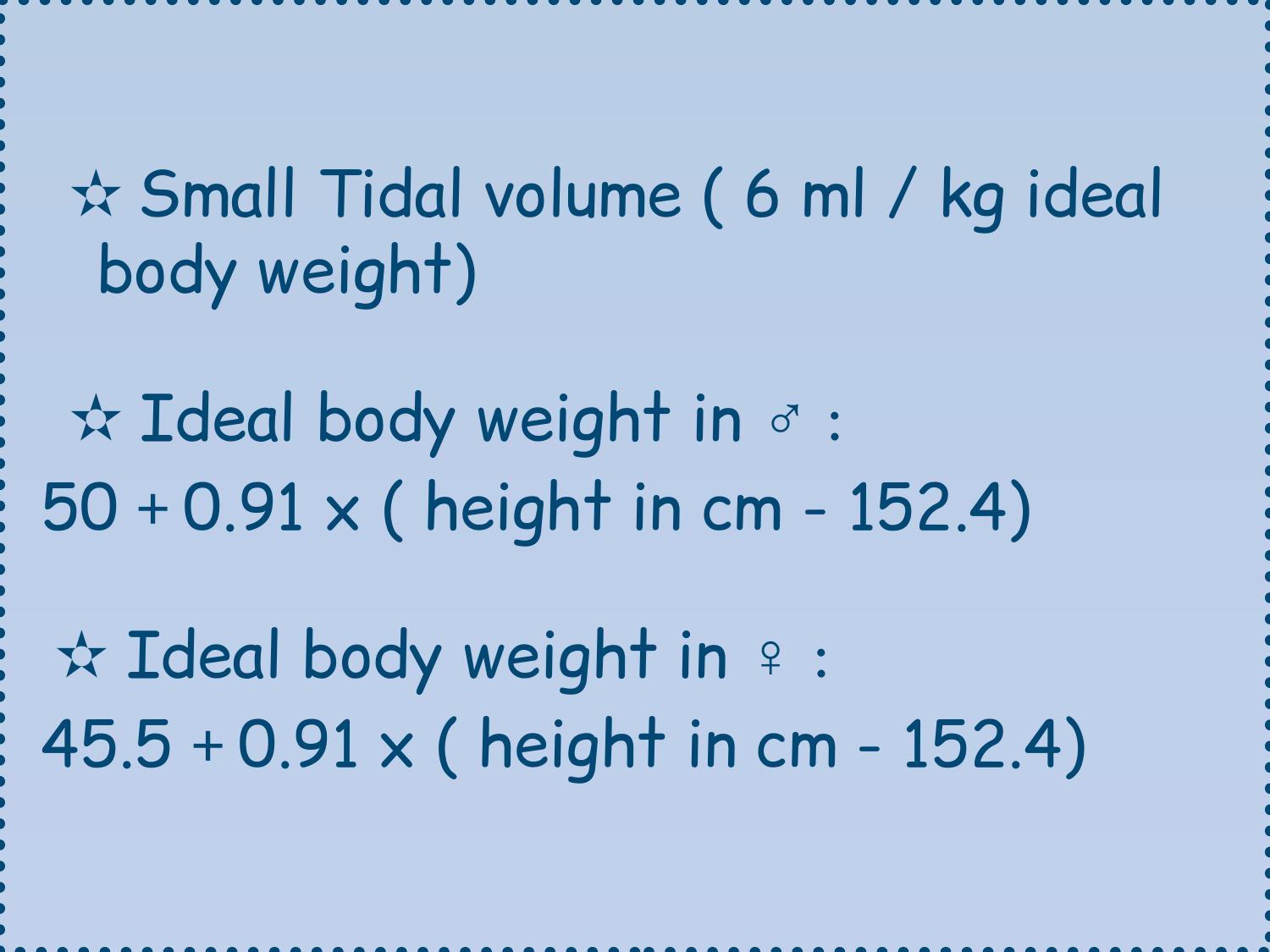

✫ Small Tidal volume ( 6 ml / kg ideal body weight)

   ✫ Ideal body weight in ♂ :
  50 + 0.91 x ( height in cm - 152.4)

   ✫ Ideal body weight in ♀ :
  45.5 + 0.91 x ( height in cm - 152.4)

#